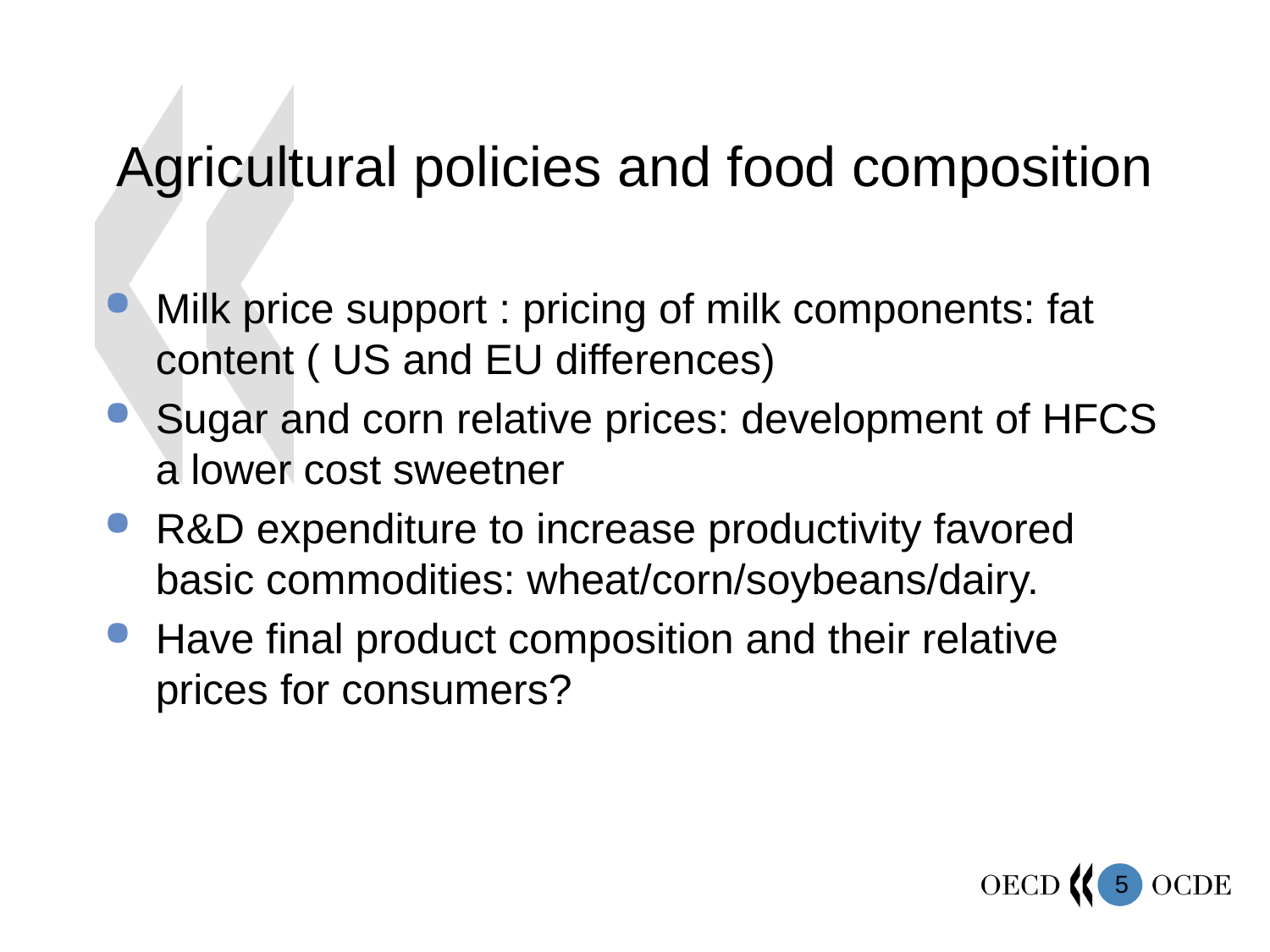

# Agricultural policies and food composition
Milk price support : pricing of milk components: fat content ( US and EU differences)
Sugar and corn relative prices: development of HFCS a lower cost sweetner
R&D expenditure to increase productivity favored basic commodities: wheat/corn/soybeans/dairy.
Have final product composition and their relative prices for consumers?